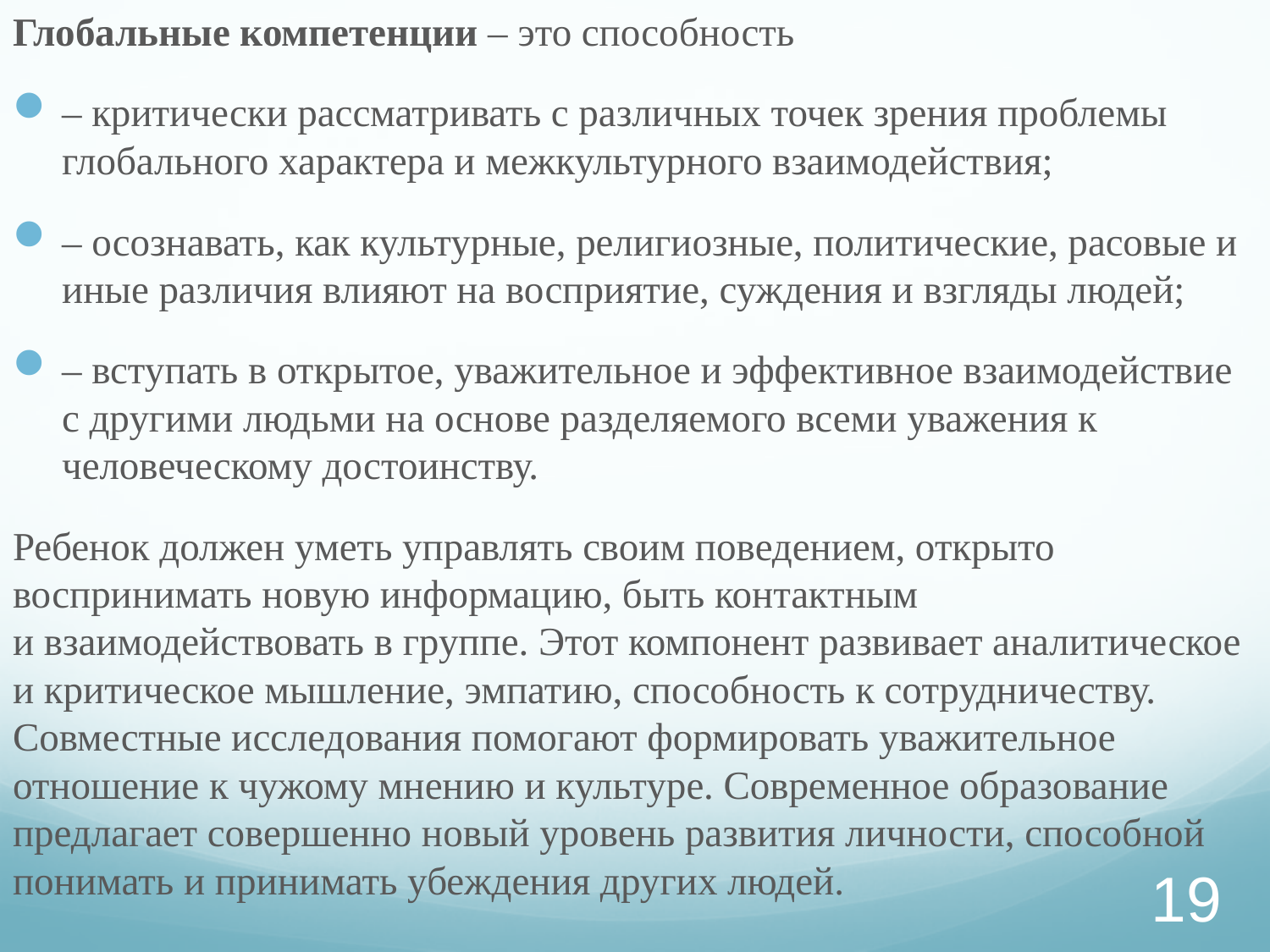

Глобальные компетенции – это способность
– критически рассматривать с различных точек зрения проблемы глобального характера и межкультурного взаимодействия;
– осознавать, как культурные, религиозные, политические, расовые и иные различия влияют на восприятие, суждения и взгляды людей;
– вступать в открытое, уважительное и эффективное взаимодействие с другими людьми на основе разделяемого всеми уважения к человеческому достоинству.
Ребенок должен уметь управлять своим поведением, открыто воспринимать новую информацию, быть контактным и взаимодействовать в группе. Этот компонент развивает аналитическое и критическое мышление, эмпатию, способность к сотрудничеству. Совместные исследования помогают формировать уважительное отношение к чужому мнению и культуре. Современное образование предлагает совершенно новый уровень развития личности, способной понимать и принимать убеждения других людей.

#

19